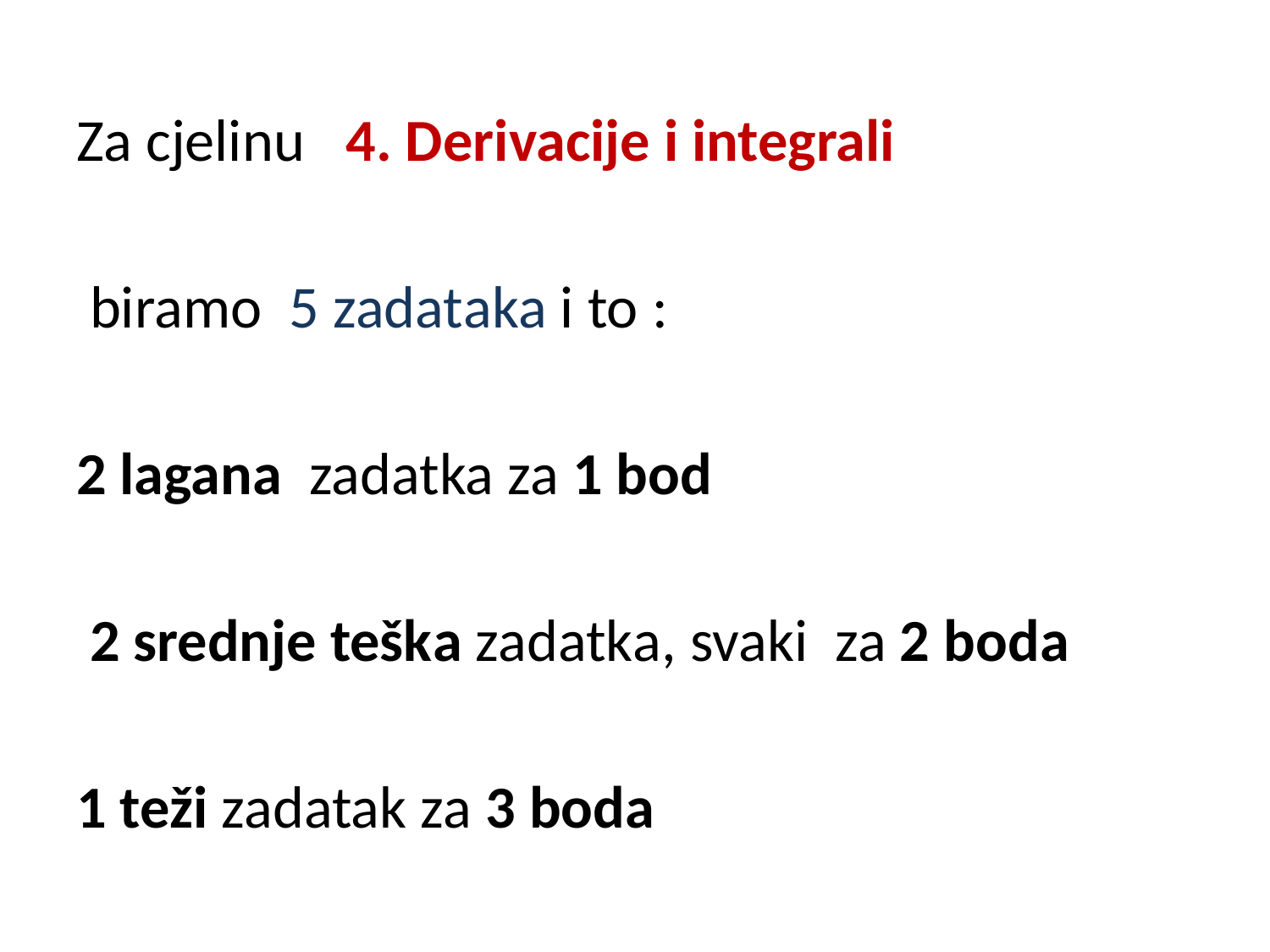

Za cjelinu   4. Derivacije i integrali

 biramo  5 zadataka i to :

2 lagana  zadatka za 1 bod

 2 srednje teška zadatka, svaki  za 2 boda

1 teži zadatak za 3 boda